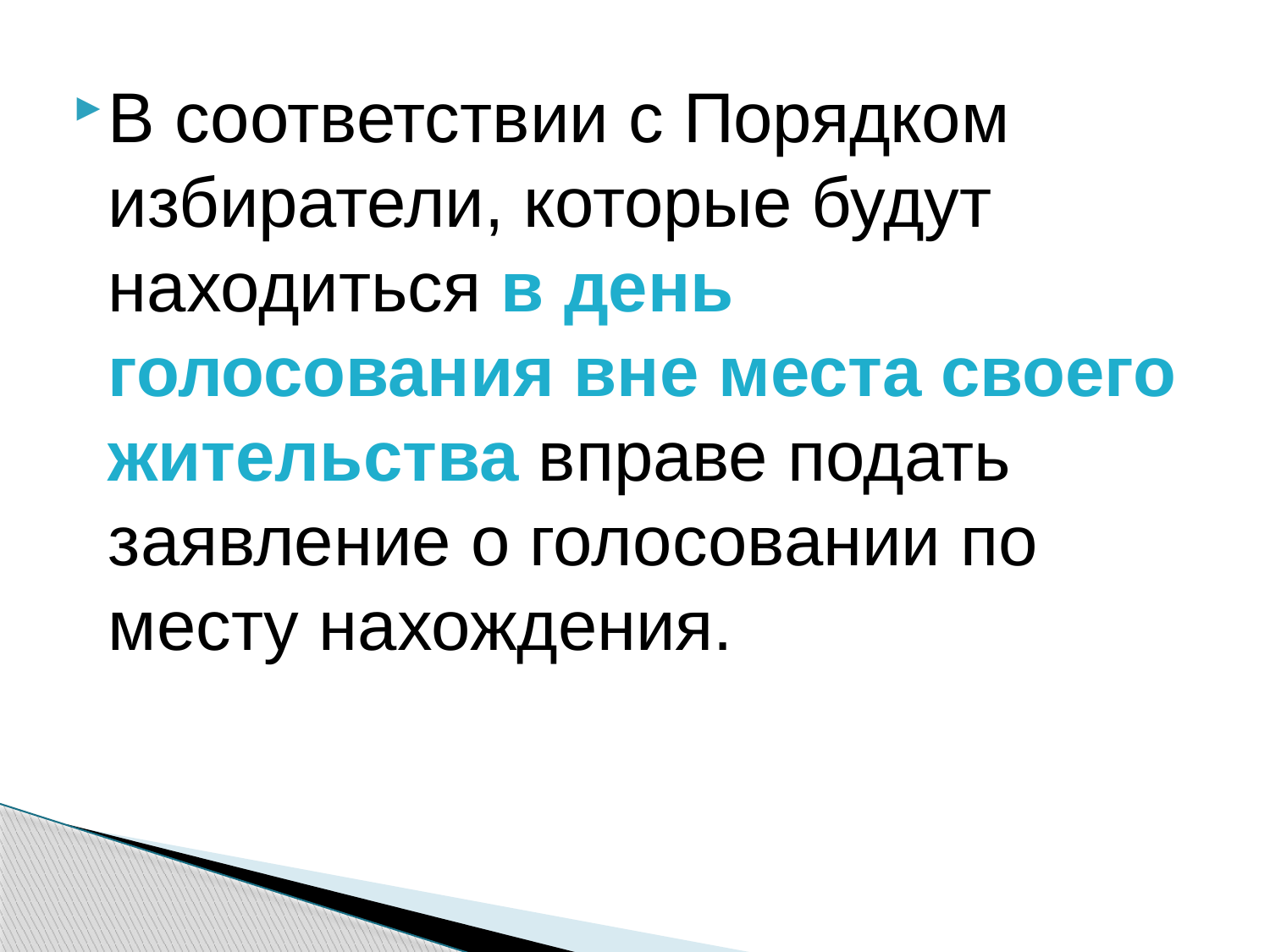

В соответствии с Порядком избиратели, которые будут находиться в день голосования вне места своего жительства вправе подать заявление о голосовании по месту нахождения.